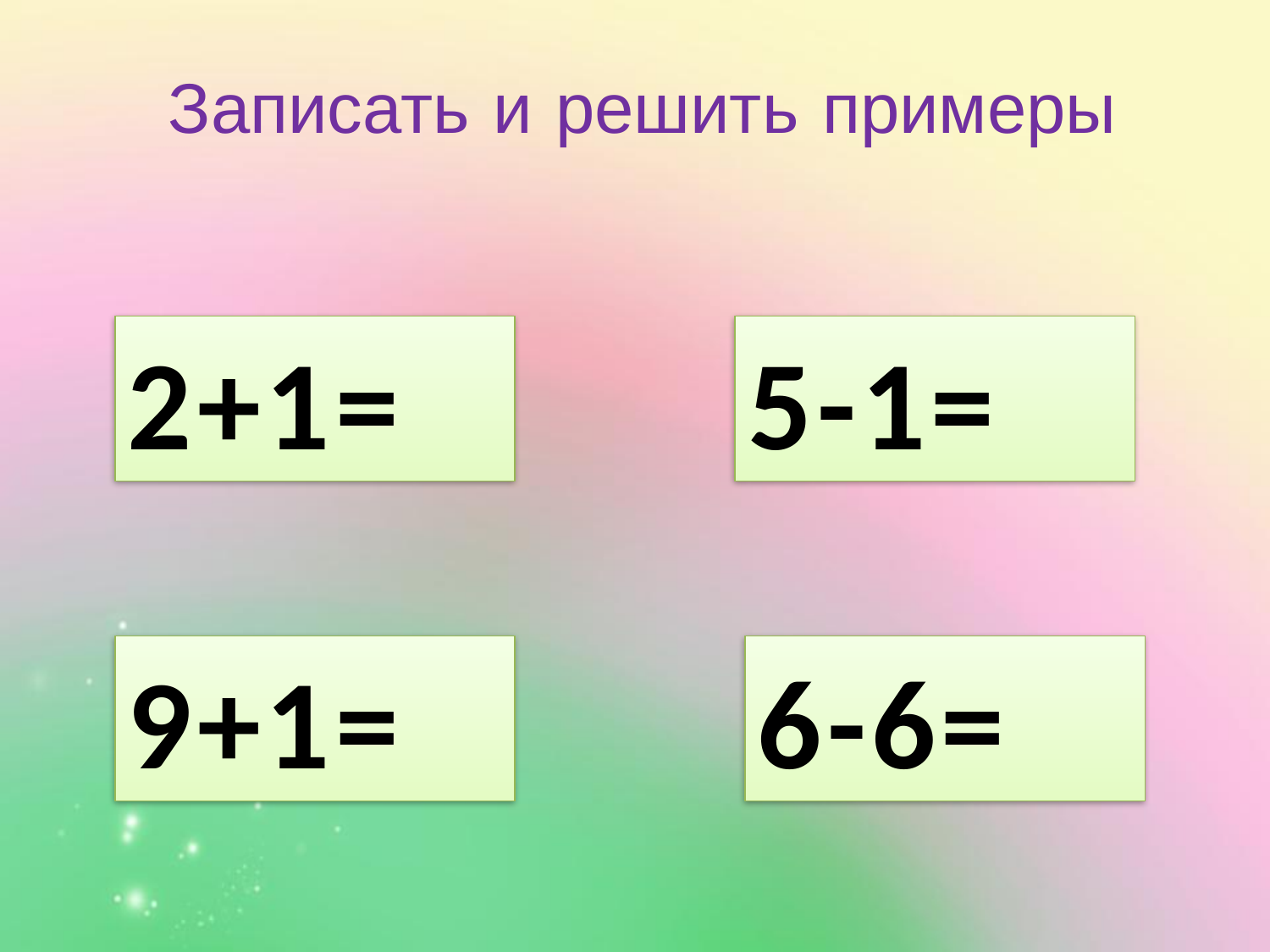

Записать и решить примеры
2+1=
5-1=
9+1=
6-6=